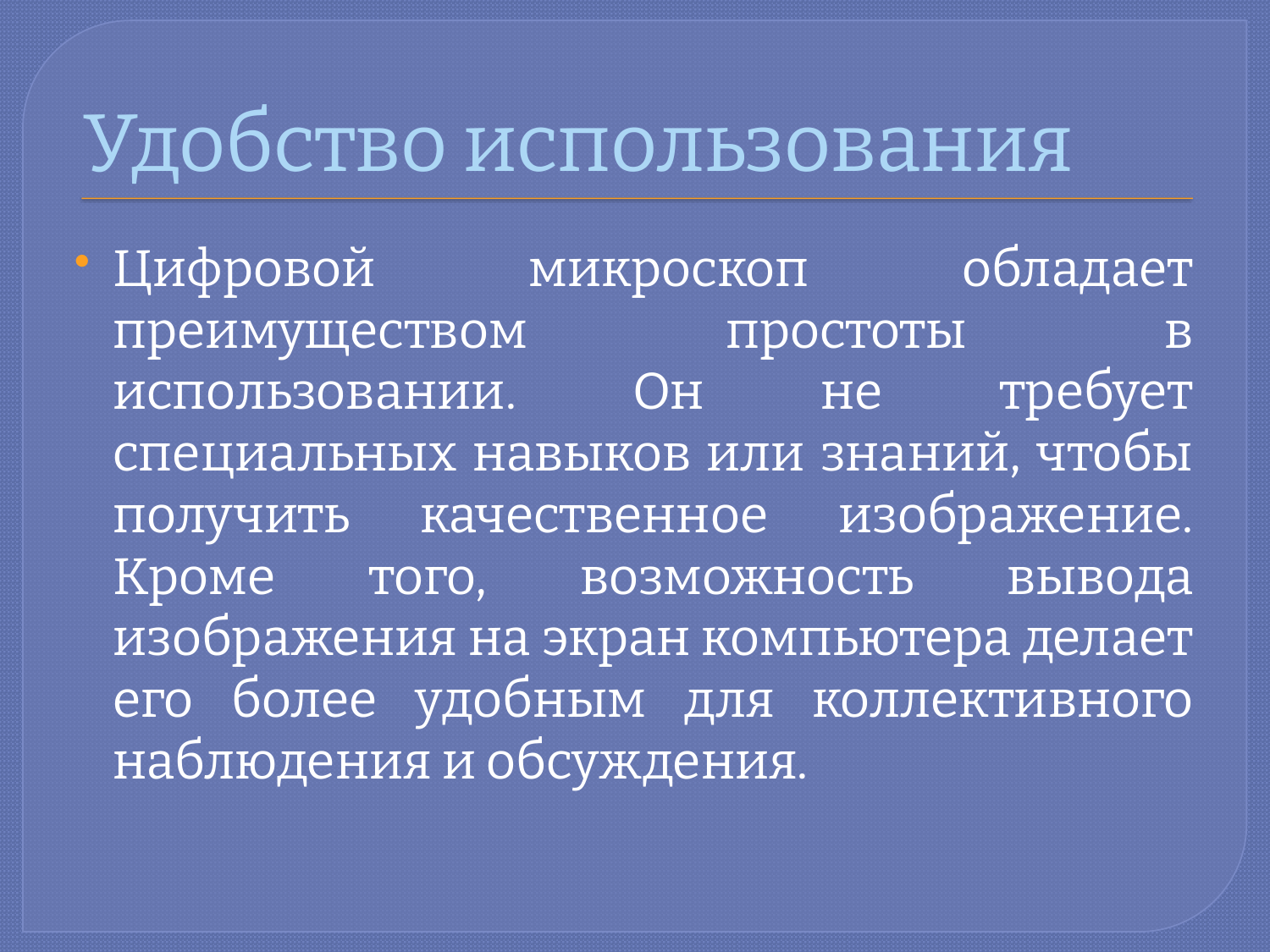

# Удобство использования
Цифровой микроскоп обладает преимуществом простоты в использовании. Он не требует специальных навыков или знаний, чтобы получить качественное изображение. Кроме того, возможность вывода изображения на экран компьютера делает его более удобным для коллективного наблюдения и обсуждения.